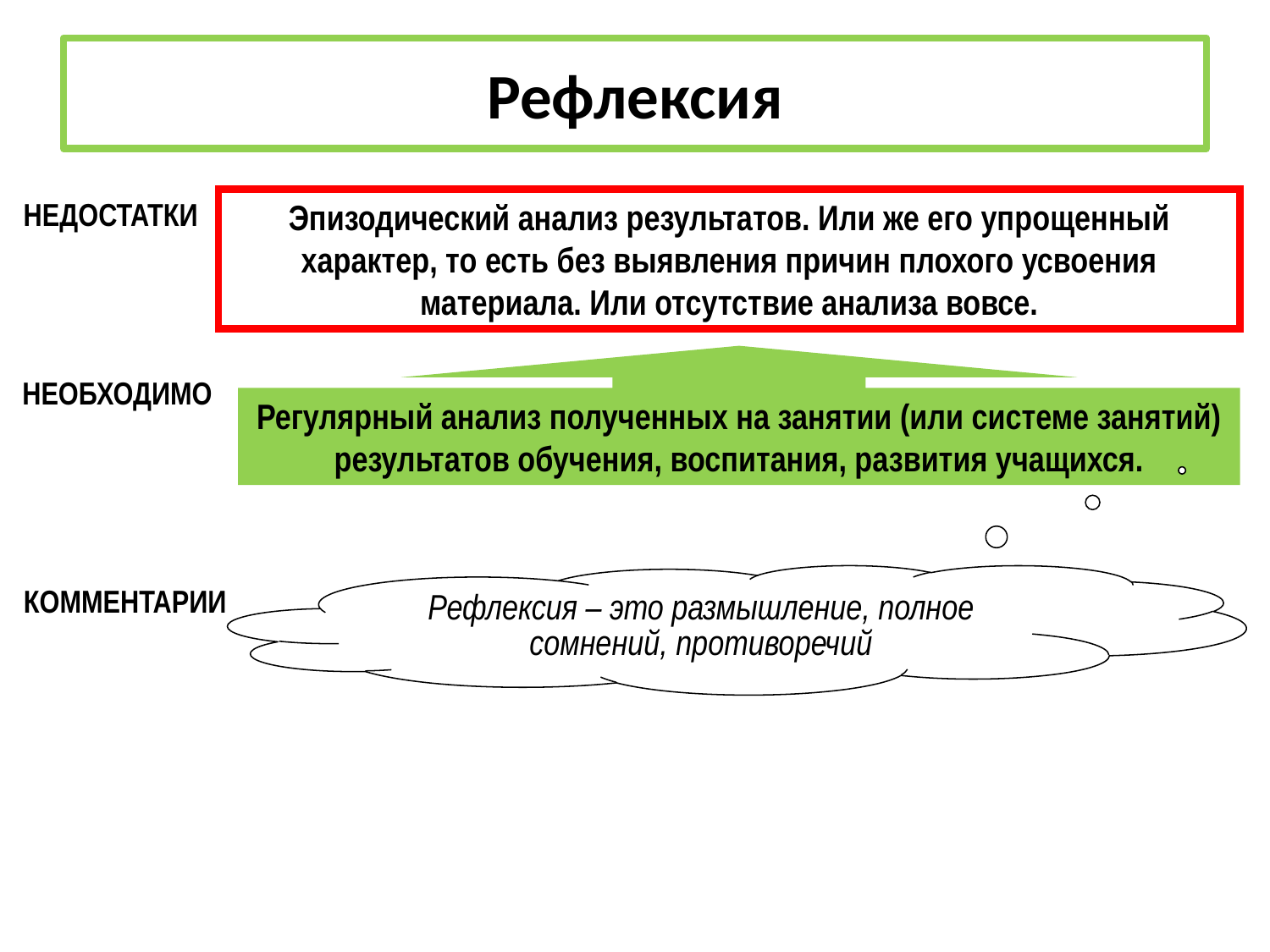

Рефлексия
НЕДОСТАТКИ
Эпизодический анализ результатов. Или же его упрощенный характер, то есть без выявления причин плохого усвоения материала. Или отсутствие анализа вовсе.
Регулярный анализ полученных на занятии (или системе занятий) результатов обучения, воспитания, развития учащихся.
НЕОБХОДИМО
Рефлексия – это размышление, полное сомнений, противоречий
КОММЕНТАРИИ